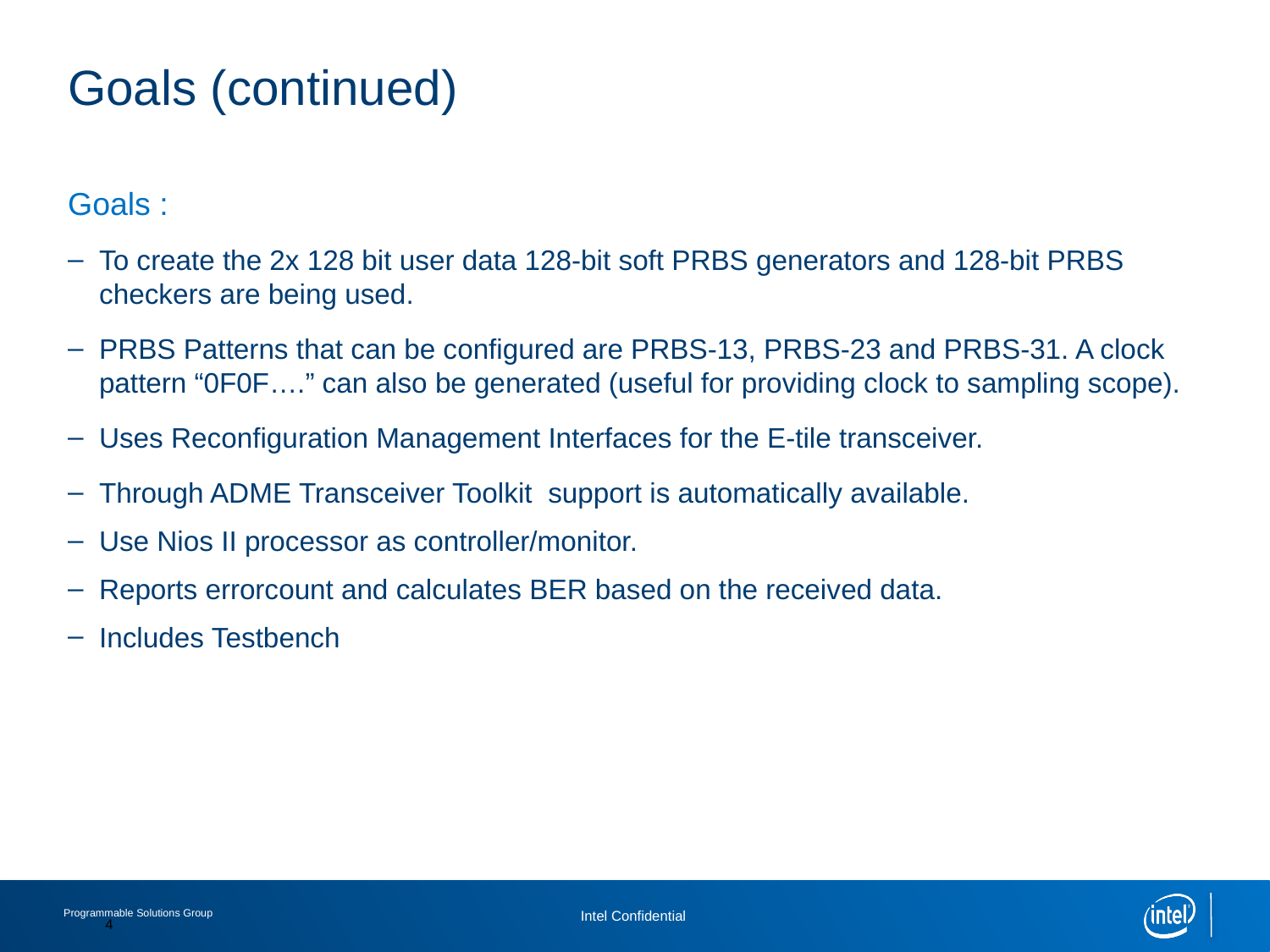

# Goals (continued)
Goals :
To create the 2x 128 bit user data 128-bit soft PRBS generators and 128-bit PRBS checkers are being used.
PRBS Patterns that can be configured are PRBS-13, PRBS-23 and PRBS-31. A clock pattern “0F0F….” can also be generated (useful for providing clock to sampling scope).
Uses Reconfiguration Management Interfaces for the E-tile transceiver.
Through ADME Transceiver Toolkit  support is automatically available.
Use Nios II processor as controller/monitor.
Reports errorcount and calculates BER based on the received data.
Includes Testbench
4